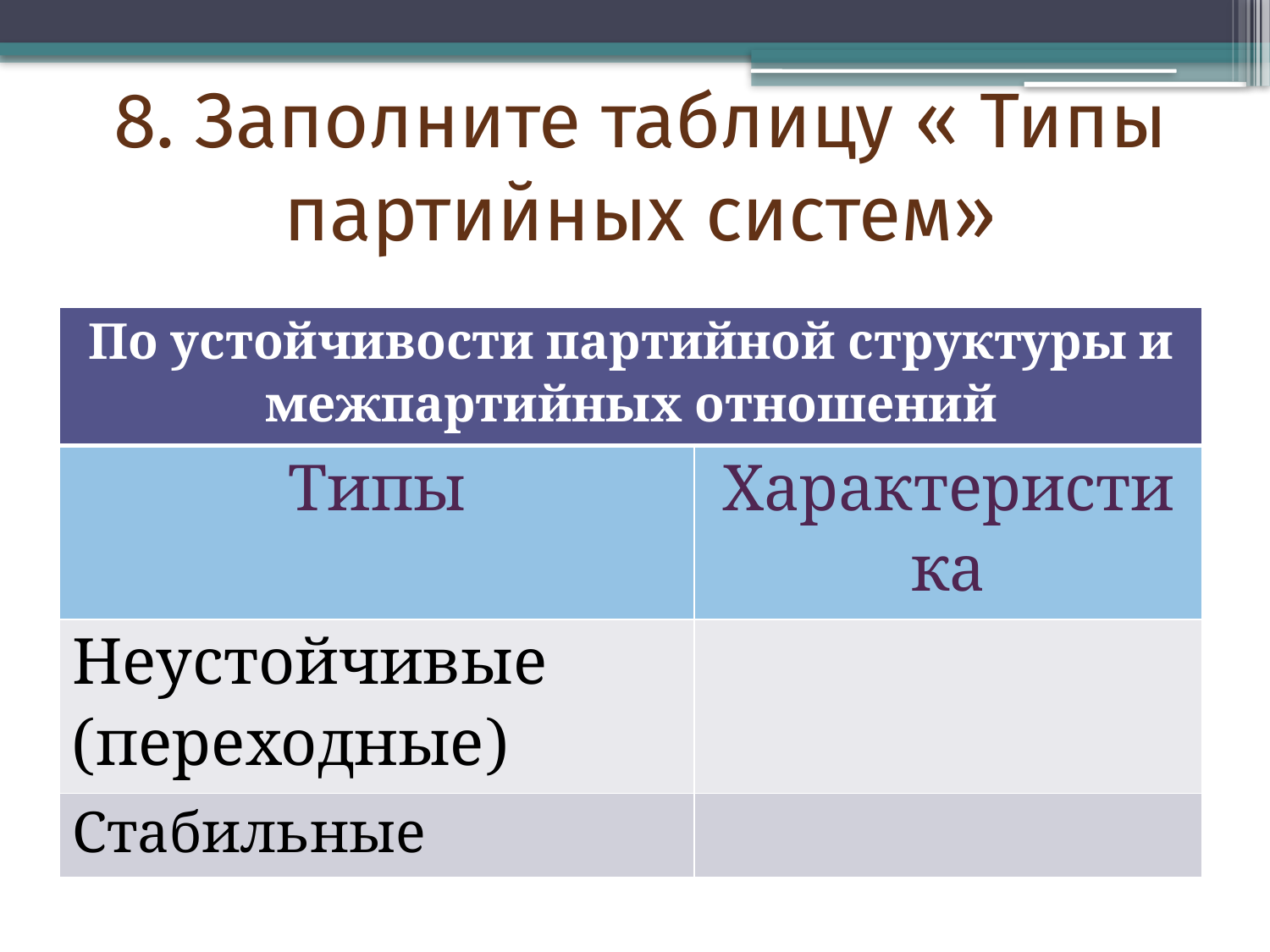

# 8. Заполните таблицу « Типы партийных систем»
| По устойчивости партийной структуры и межпартийных отношений |  |
| --- | --- |
| Типы | Характеристика |
| Неустойчивые (переходные) |  |
| Стабильные |  |